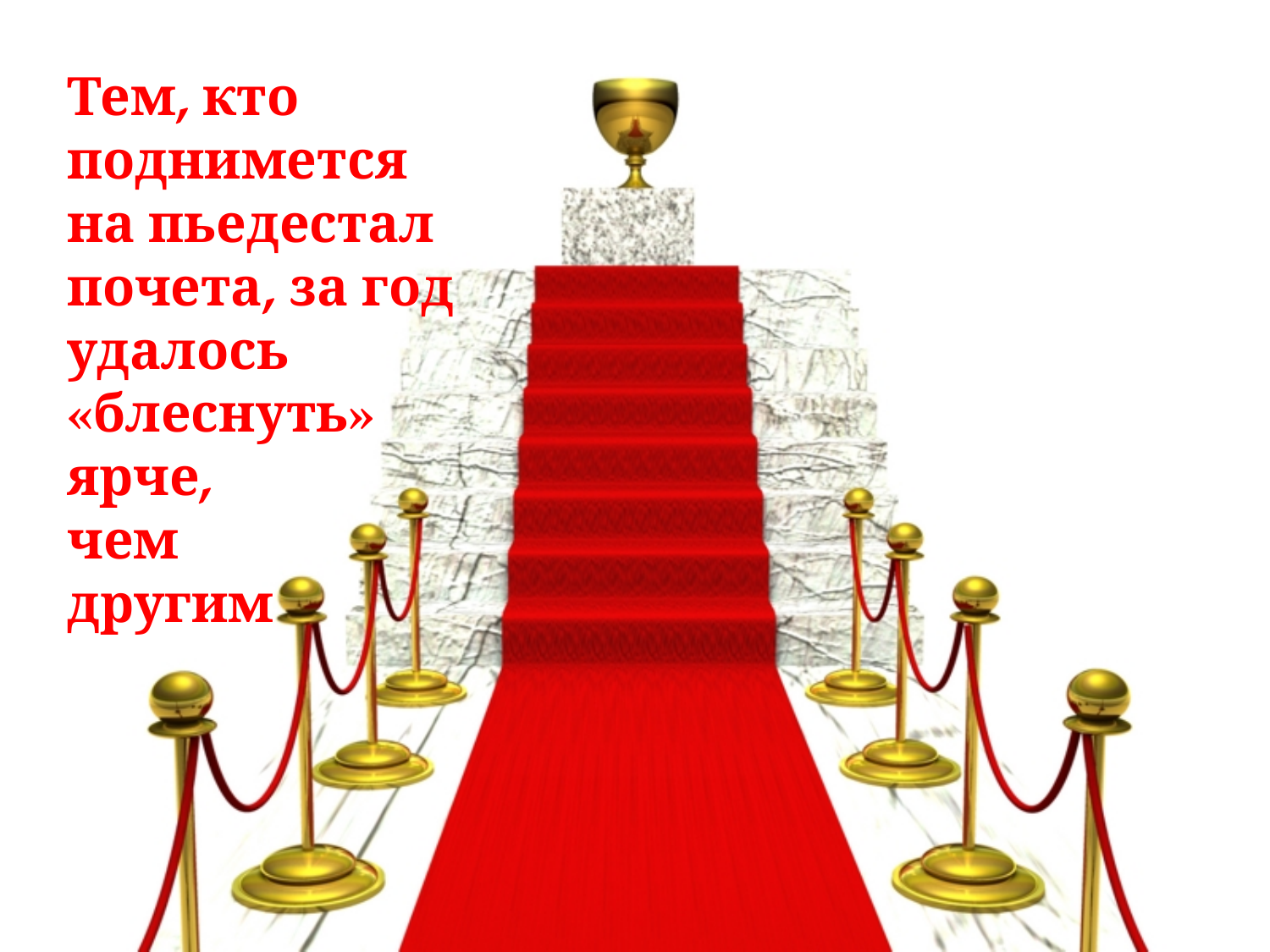

Тем, кто поднимется
на пьедестал
почета, за год
удалось
«блеснуть»
ярче,
чем
другим